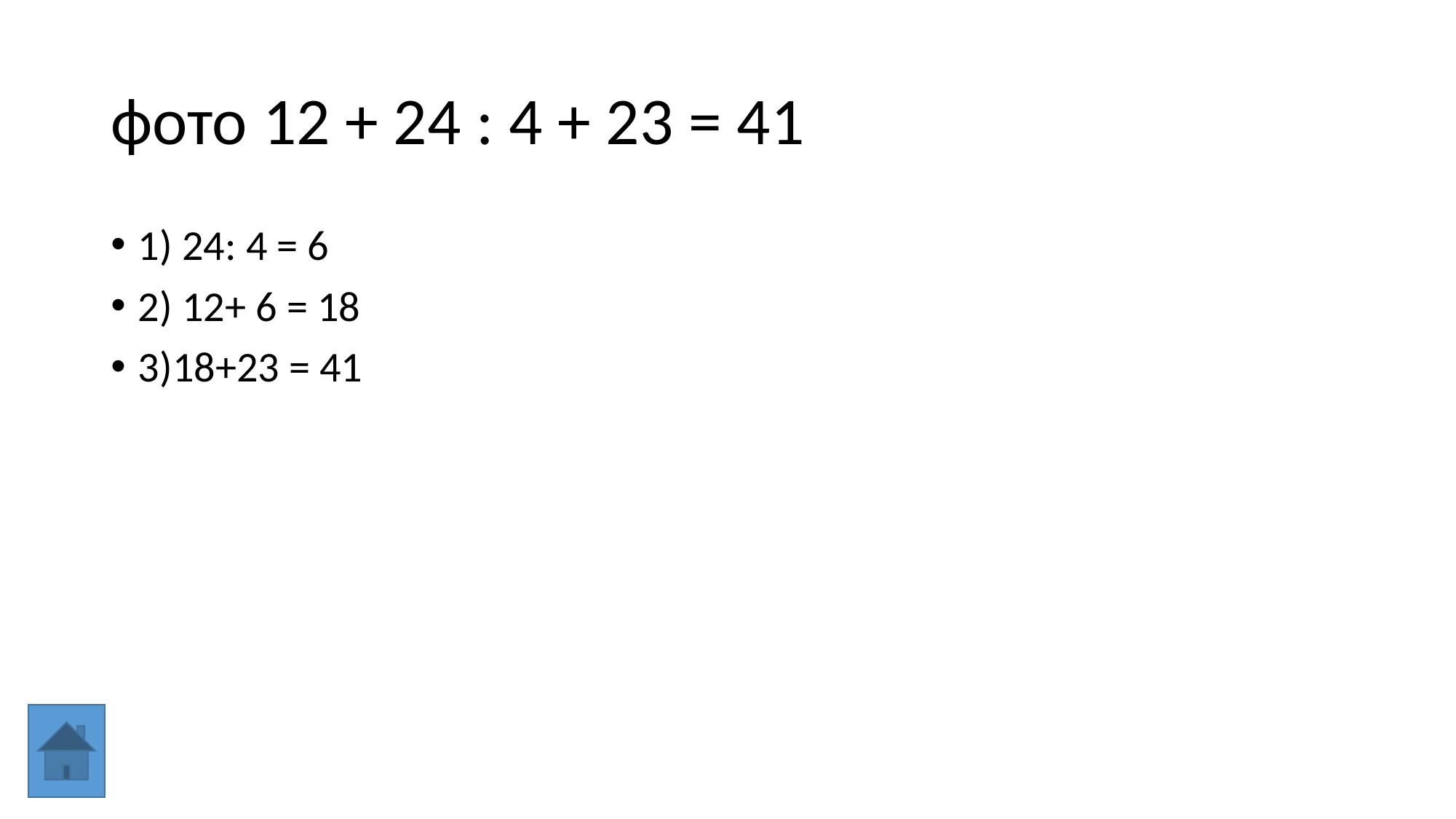

# фото 12 + 24 : 4 + 23 = 41
1) 24: 4 = 6
2) 12+ 6 = 18
3)18+23 = 41